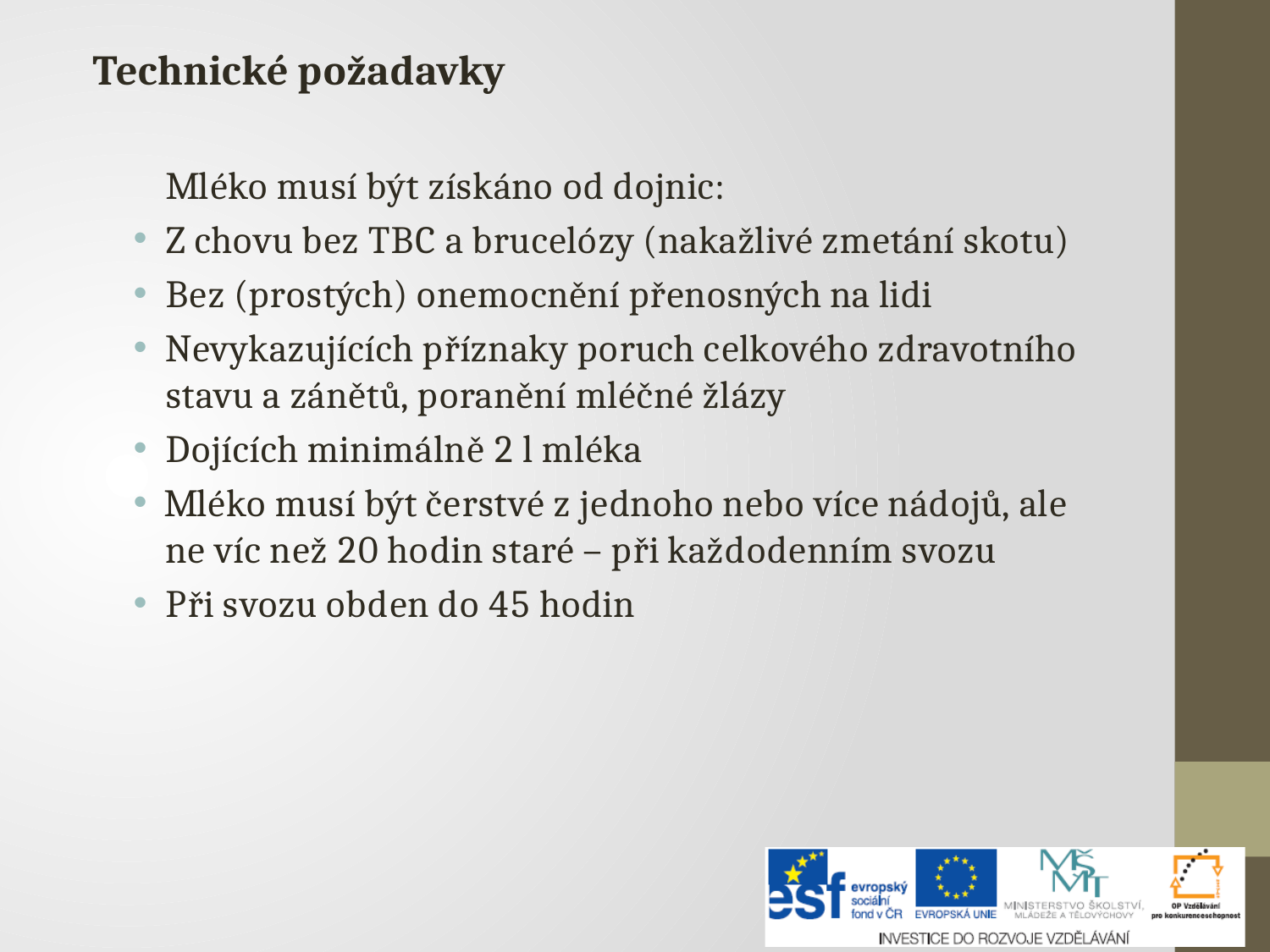

Technické požadavky

    Mléko musí být získáno od dojnic:
Z chovu bez TBC a brucelózy (nakažlivé zmetání skotu)
Bez (prostých) onemocnění přenosných na lidi
Nevykazujících příznaky poruch celkového zdravotního stavu a zánětů, poranění mléčné žlázy
Dojících minimálně 2 l mléka
Mléko musí být čerstvé z jednoho nebo více nádojů, ale ne víc než 20 hodin staré – při každodenním svozu
Při svozu obden do 45 hodin